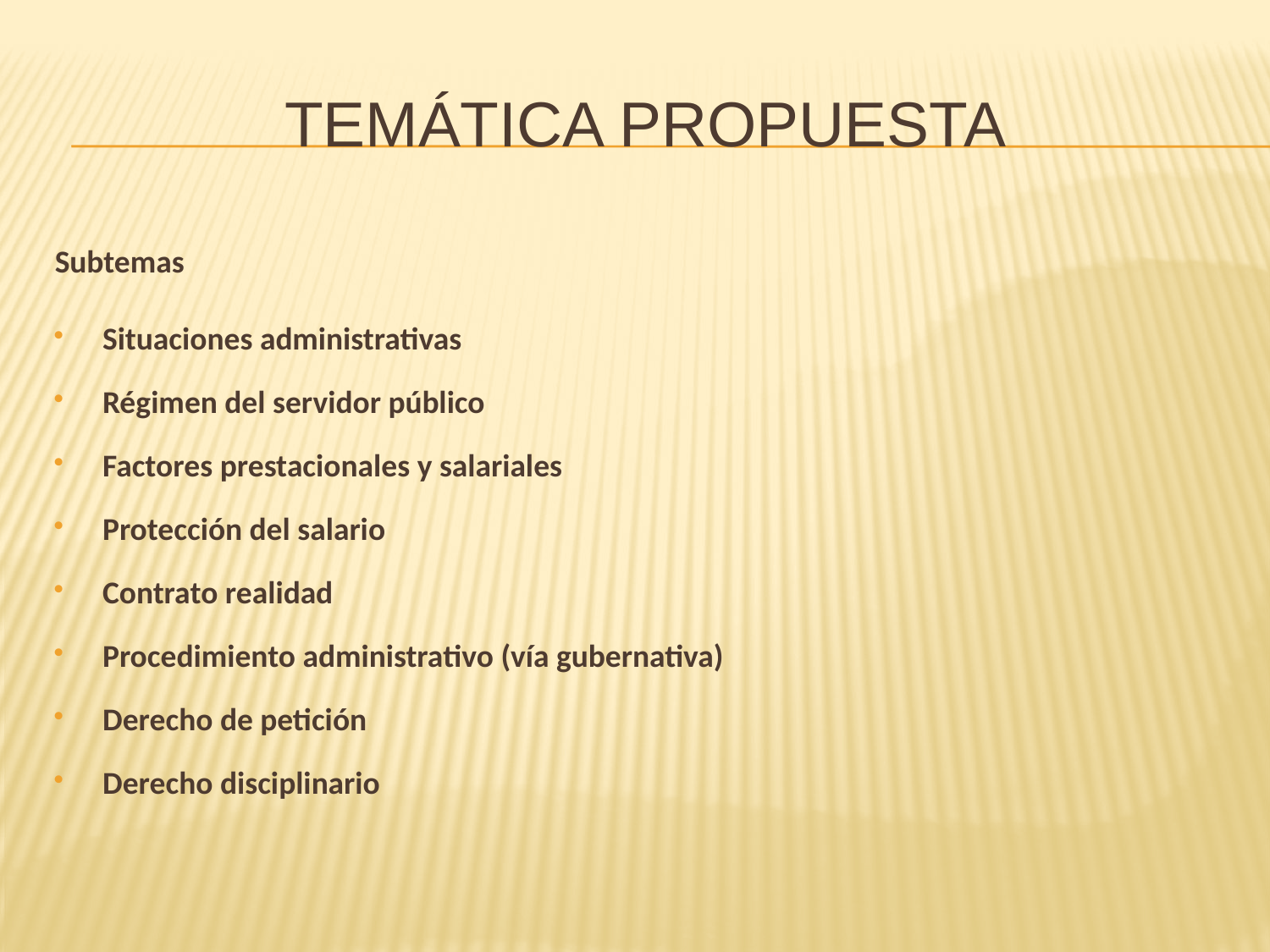

# TEMÁTICA PROPUESTA
Subtemas
Situaciones administrativas
Régimen del servidor público
Factores prestacionales y salariales
Protección del salario
Contrato realidad
Procedimiento administrativo (vía gubernativa)
Derecho de petición
Derecho disciplinario